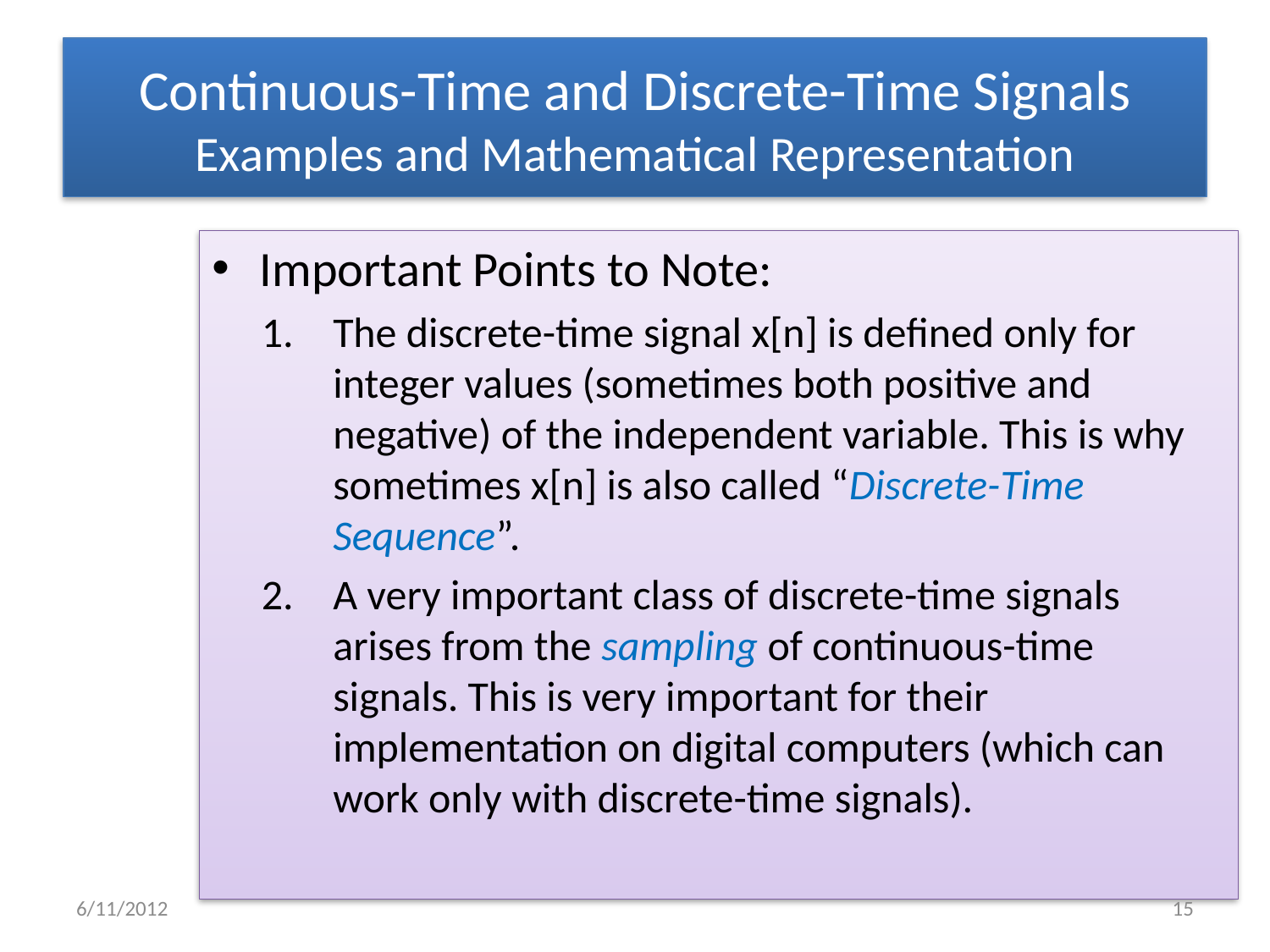

# Continuous-Time and Discrete-Time Signals Examples and Mathematical Representation
Important Points to Note:
The discrete-time signal x[n] is defined only for integer values (sometimes both positive and negative) of the independent variable. This is why sometimes x[n] is also called “Discrete-Time Sequence”.
A very important class of discrete-time signals arises from the sampling of continuous-time signals. This is very important for their implementation on digital computers (which can work only with discrete-time signals).
6/11/2012

15